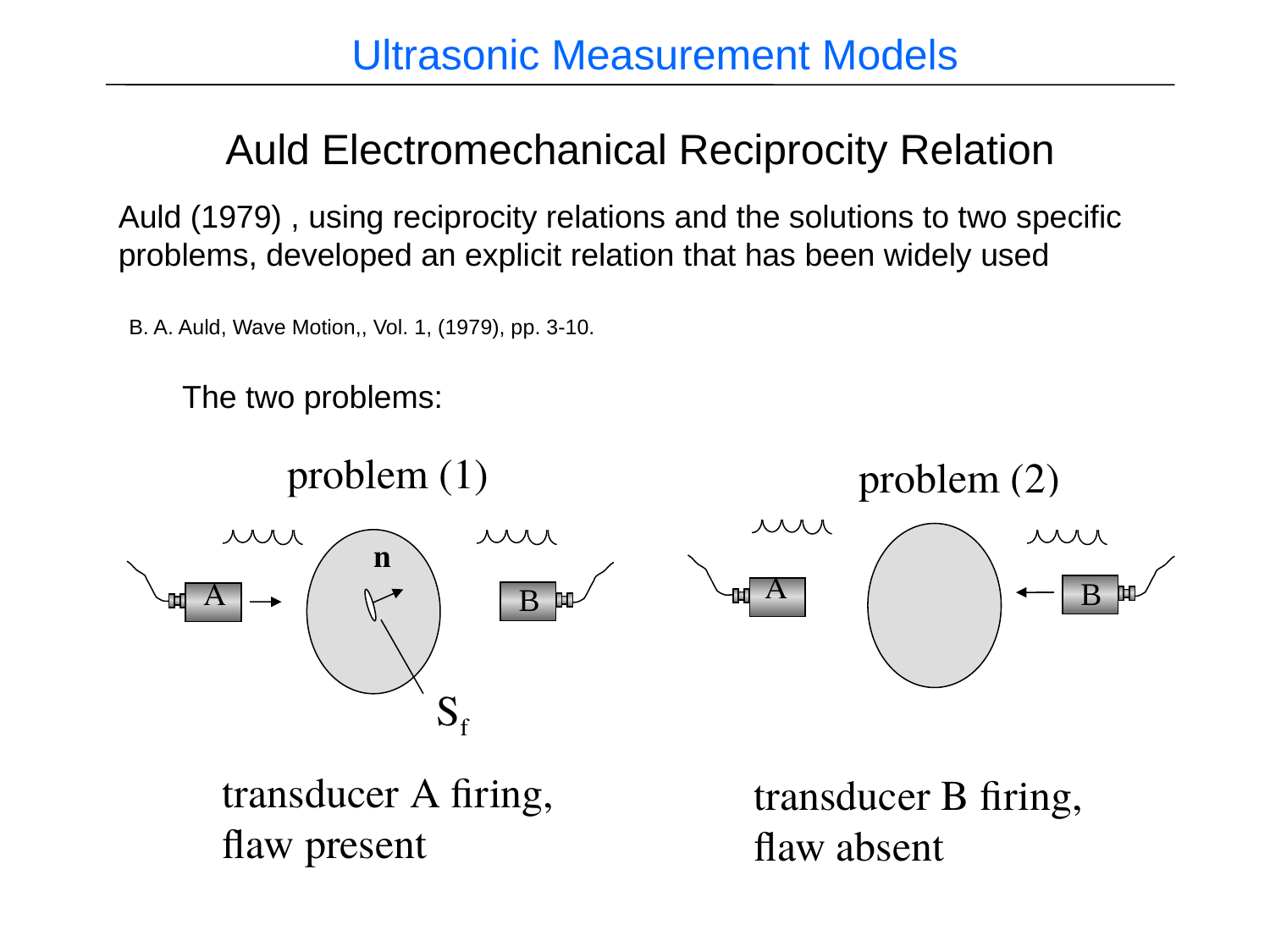

Ultrasonic Measurement Models

Auld Electromechanical Reciprocity Relation
Auld (1979) , using reciprocity relations and the solutions to two specific problems, developed an explicit relation that has been widely used
B. A. Auld, Wave Motion,, Vol. 1, (1979), pp. 3-10.
The two problems:
problem (1)
problem (2)

n

A

A
B

B

Sf
transducer A firing,
flaw present
transducer B firing,
flaw absent